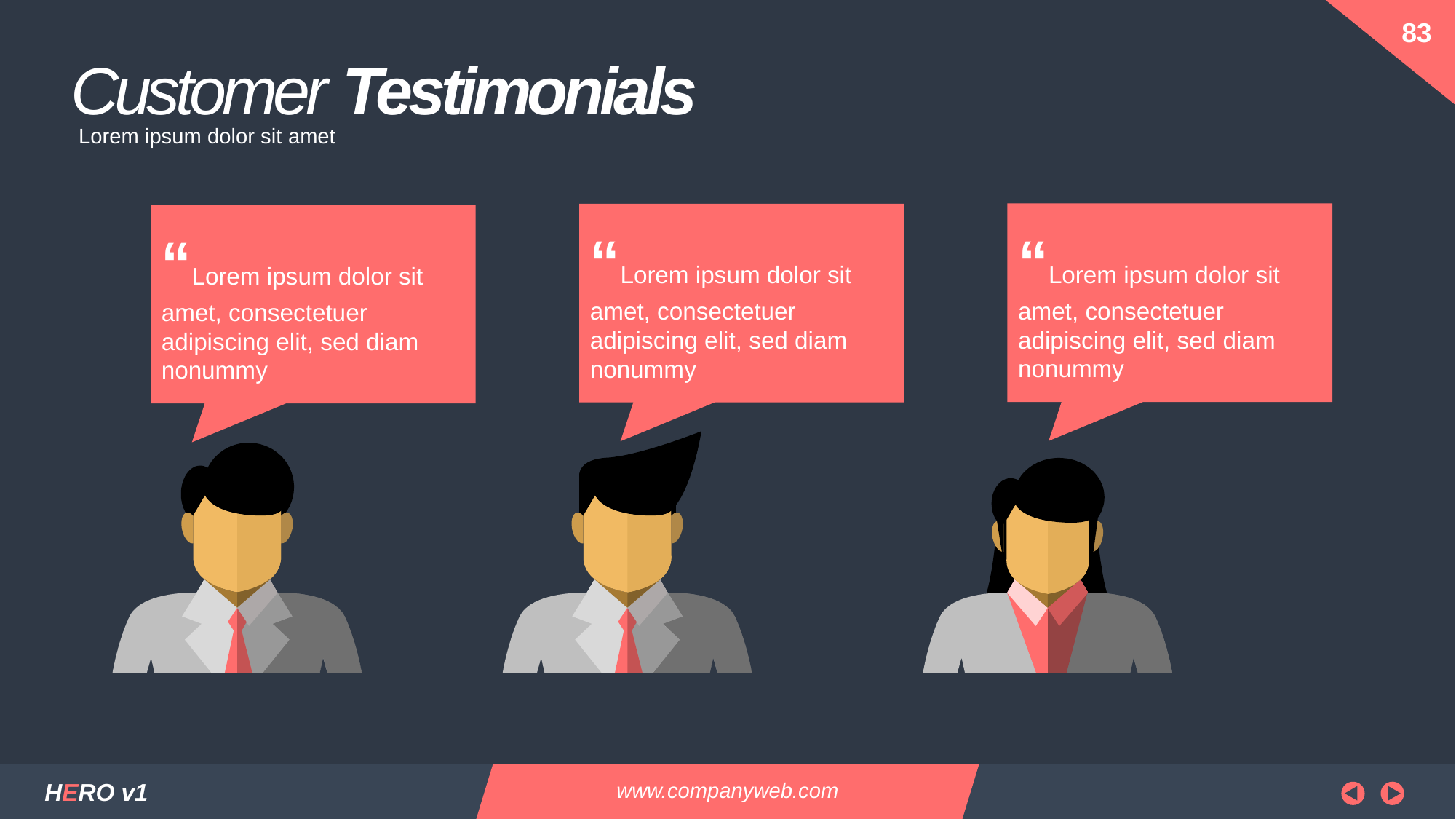

Customer Testimonials
Lorem ipsum dolor sit amet
“Lorem ipsum dolor sit amet, consectetuer adipiscing elit, sed diam nonummy
“Lorem ipsum dolor sit amet, consectetuer adipiscing elit, sed diam nonummy
“Lorem ipsum dolor sit amet, consectetuer adipiscing elit, sed diam nonummy